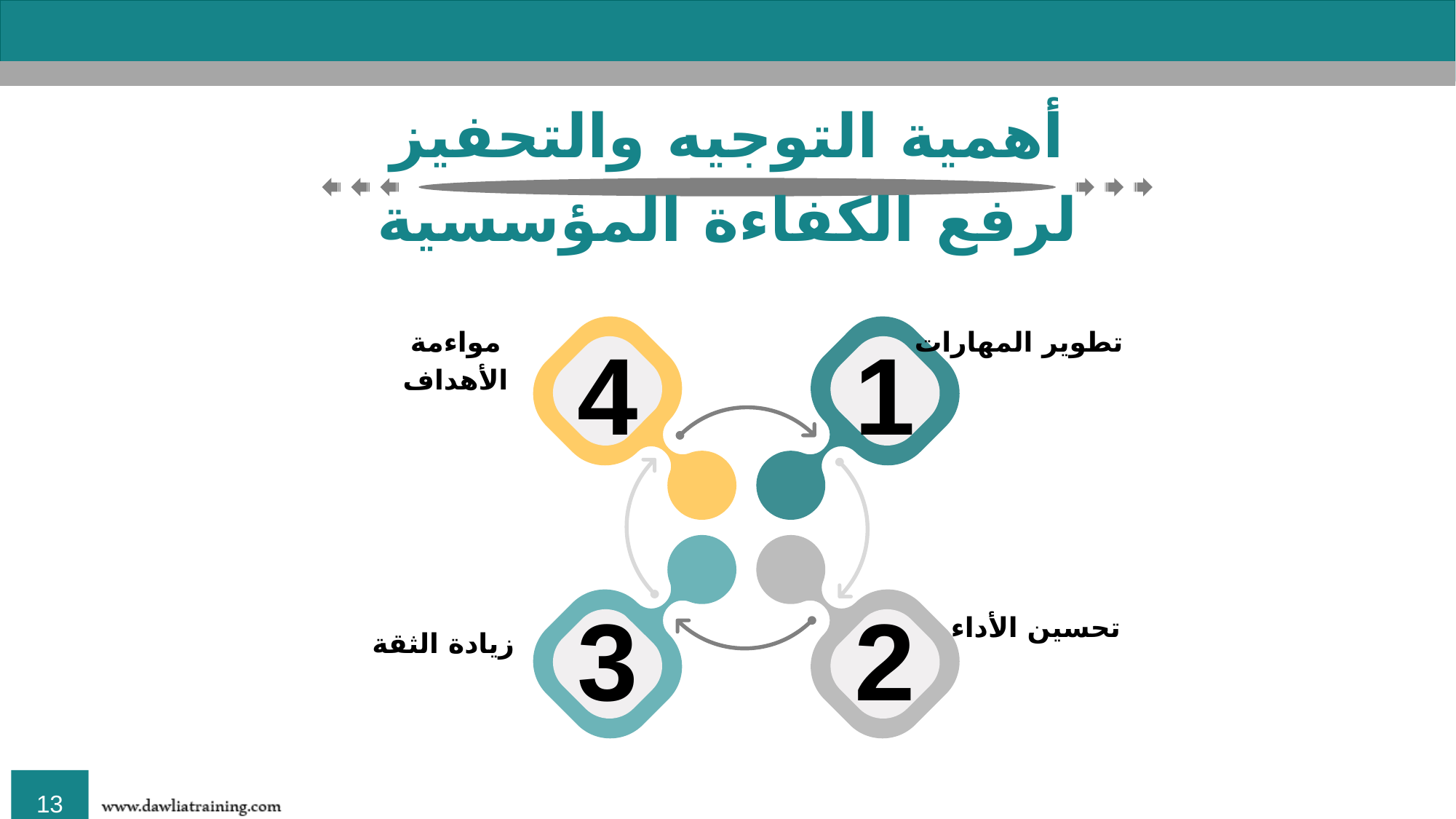

أهمية التوجيه والتحفيز لرفع الكفاءة المؤسسية

مواءمة الأهداف

4

تطوير المهارات

1

3

زيادة الثقة

2
تحسين الأداء